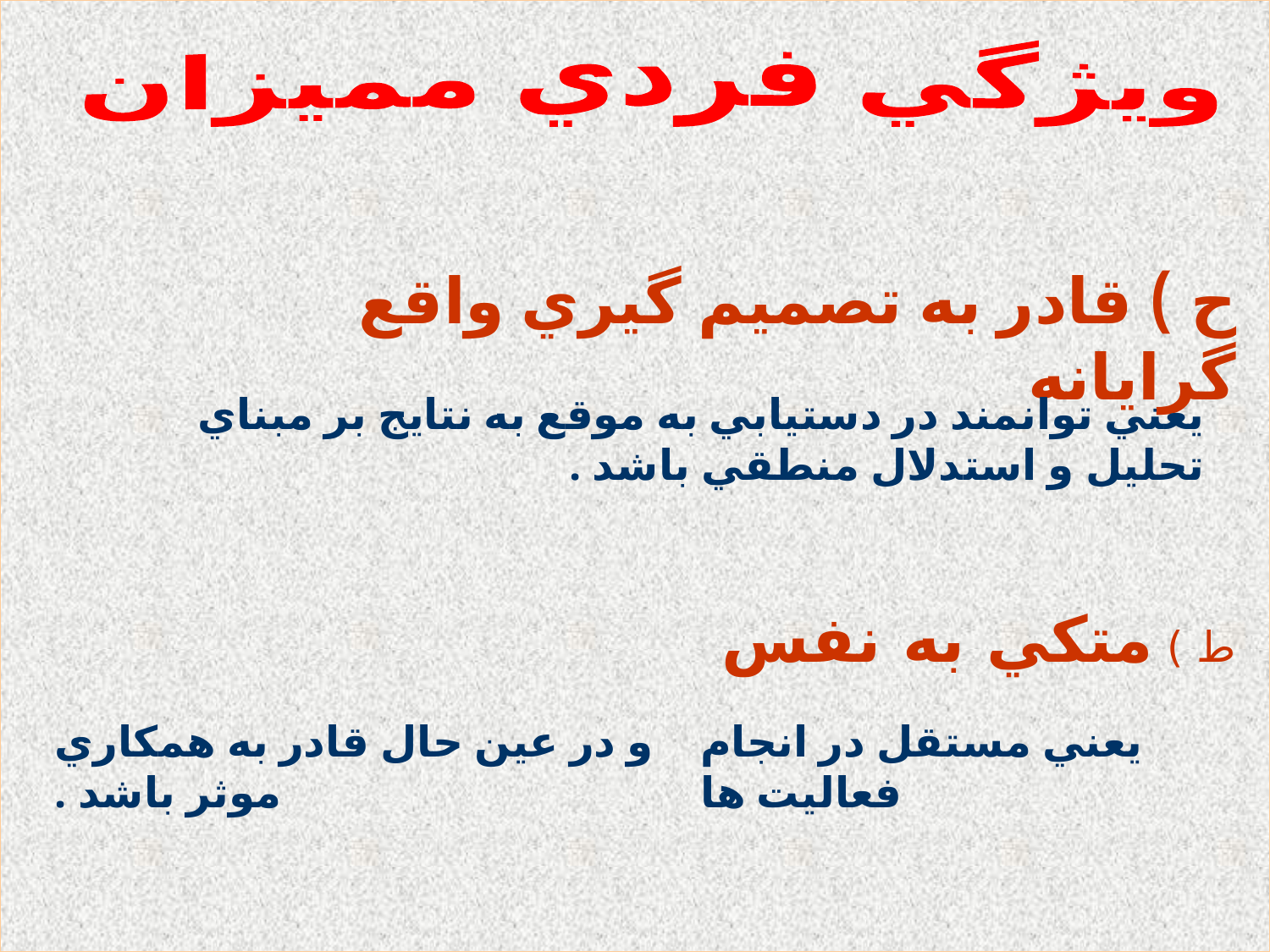

ويژگي فردي مميزان
ح ) قادر به تصميم گيري واقع گرایانه
يعني توانمند در دستيابي به موقع به نتايج بر مبناي تحليل و استدلال منطقي باشد .
ط ) متكي به نفس
 و در عين حال قادر به همكاري موثر باشد .
يعني مستقل در انجام فعاليت ها